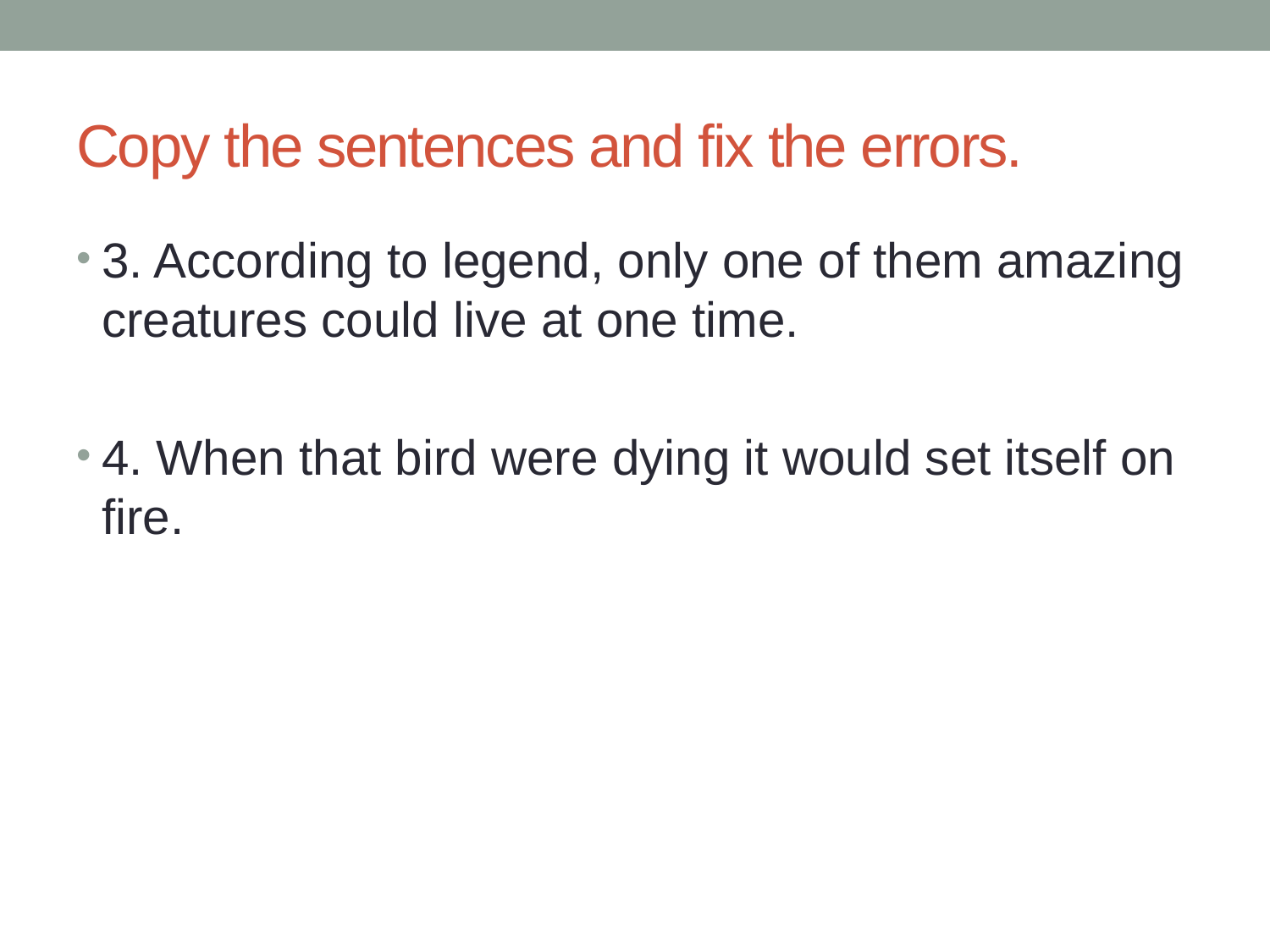

# Copy the sentences and fix the errors.
3. According to legend, only one of them amazing creatures could live at one time.

4. When that bird were dying it would set itself on fire.